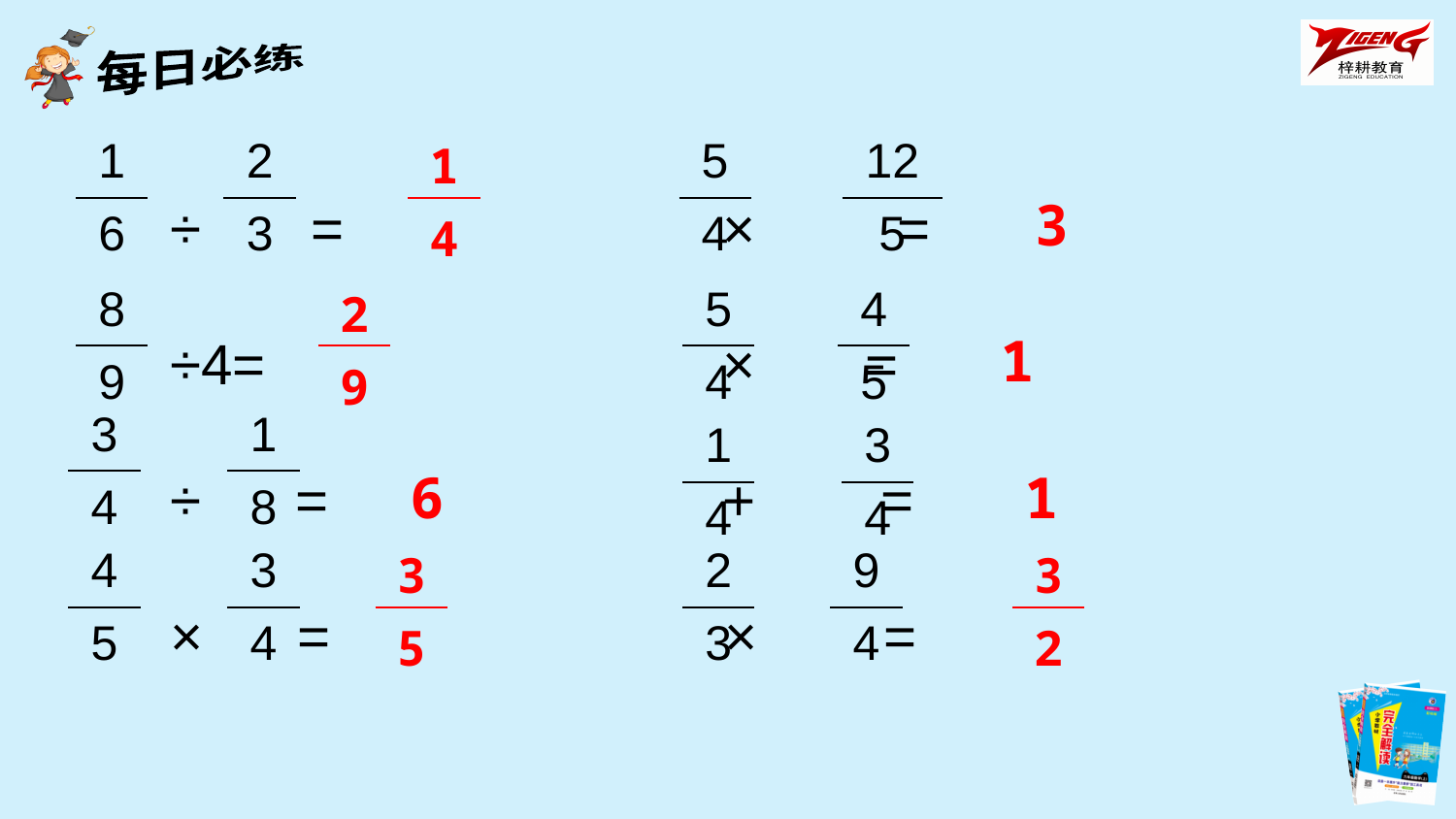

÷       =                        ×         =
       ÷4=                             ×       =
       ÷      =                         +        =
       ×      =                         ×        =
| 1 |
| --- |
| 6 |
| 2 |
| --- |
| 3 |
| 1 |
| --- |
| 4 |
| 5 |
| --- |
| 4 |
| 12 |
| --- |
| 5 |
3
| 8 |
| --- |
| 9 |
| 2 |
| --- |
| 9 |
| 5 |
| --- |
| 4 |
| 4 |
| --- |
| 5 |
1
| 3 |
| --- |
| 4 |
| 1 |
| --- |
| 8 |
| 1 |
| --- |
| 4 |
| 3 |
| --- |
| 4 |
6
1
| 4 |
| --- |
| 5 |
| 3 |
| --- |
| 4 |
| 3 |
| --- |
| 5 |
| 2 |
| --- |
| 3 |
| 9 |
| --- |
| 4 |
| 3 |
| --- |
| 2 |